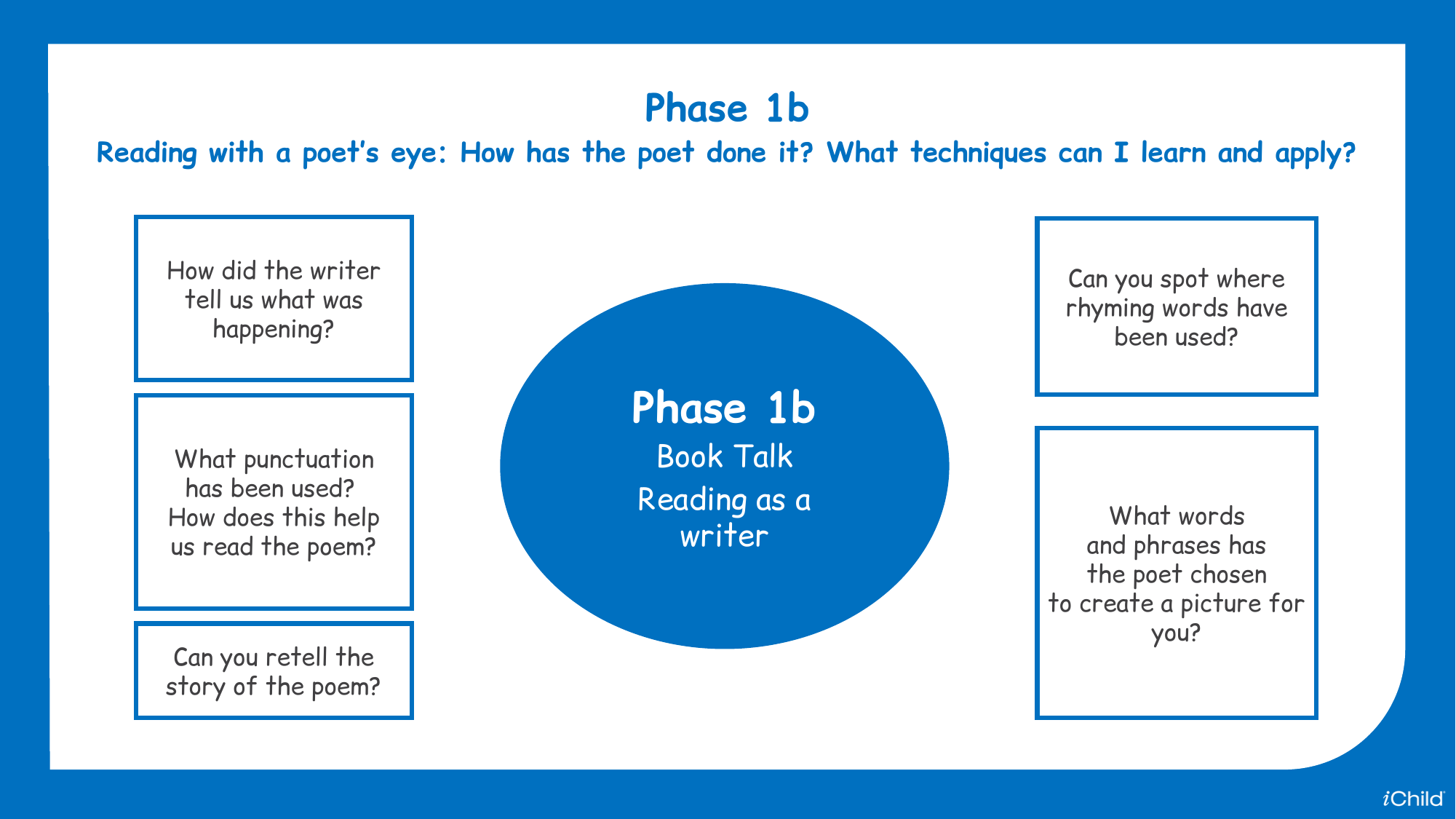

Phase 1b
Reading with a poet’s eye: How has the poet done it? What techniques can I learn and apply?
How did the writer tell us what was happening?
Can you spot where rhyming words have been used?
Phase 1b
Book Talk
Reading as a
writer
What punctuation
has been used?
How does this help
us read the poem?
What words
and phrases has
the poet chosen
to create a picture for you?
Can you retell the story of the poem?